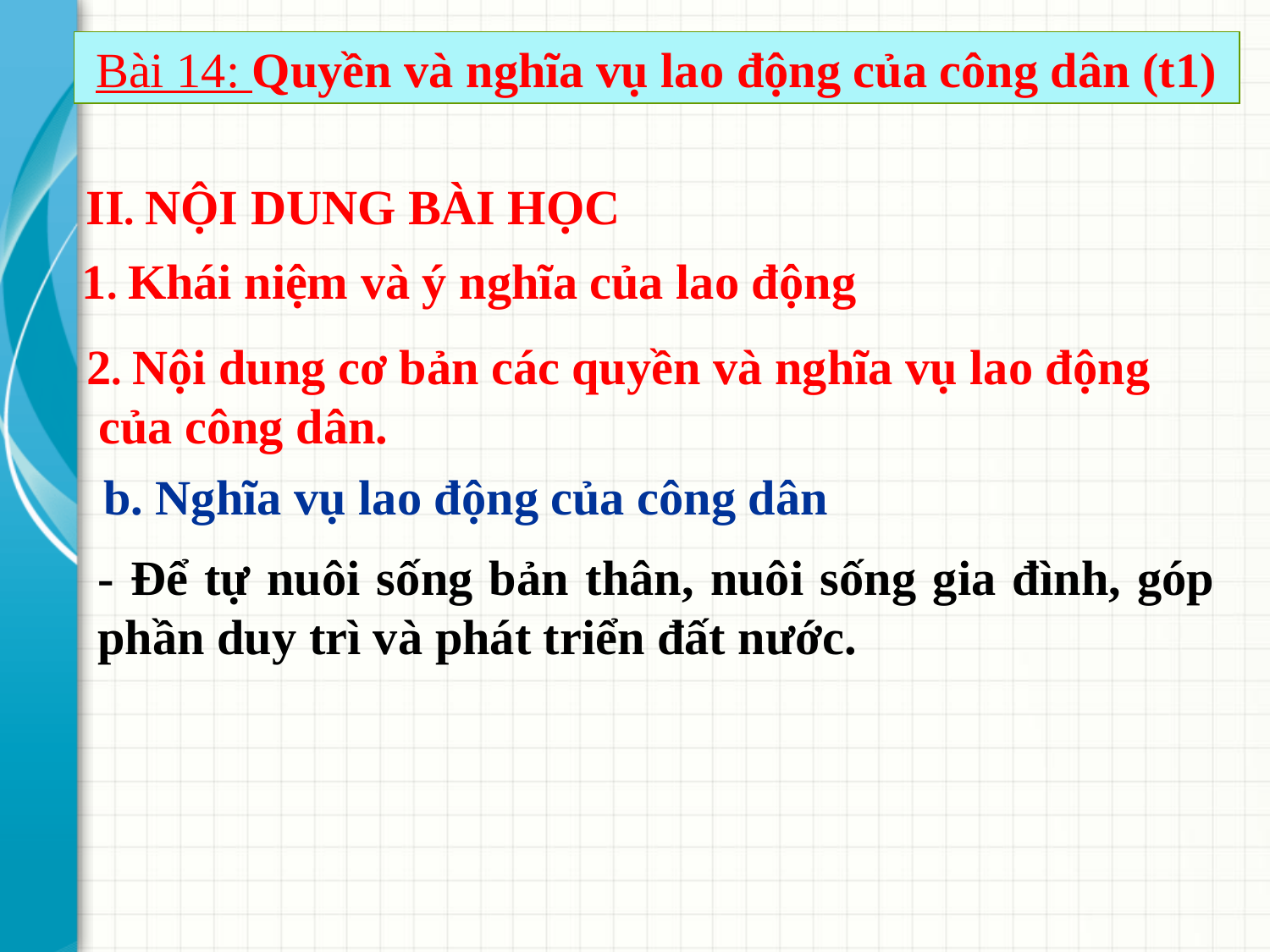

Bài 14: Quyền và nghĩa vụ lao động của công dân (t1)

II. NỘI DUNG BÀI HỌC
1. Khái niệm và ý nghĩa của lao động
2. Nội dung cơ bản các quyền và nghĩa vụ lao động
 của công dân.
b. Nghĩa vụ lao động của công dân
- Để tự nuôi sống bản thân, nuôi sống gia đình, góp phần duy trì và phát triển đất nước.